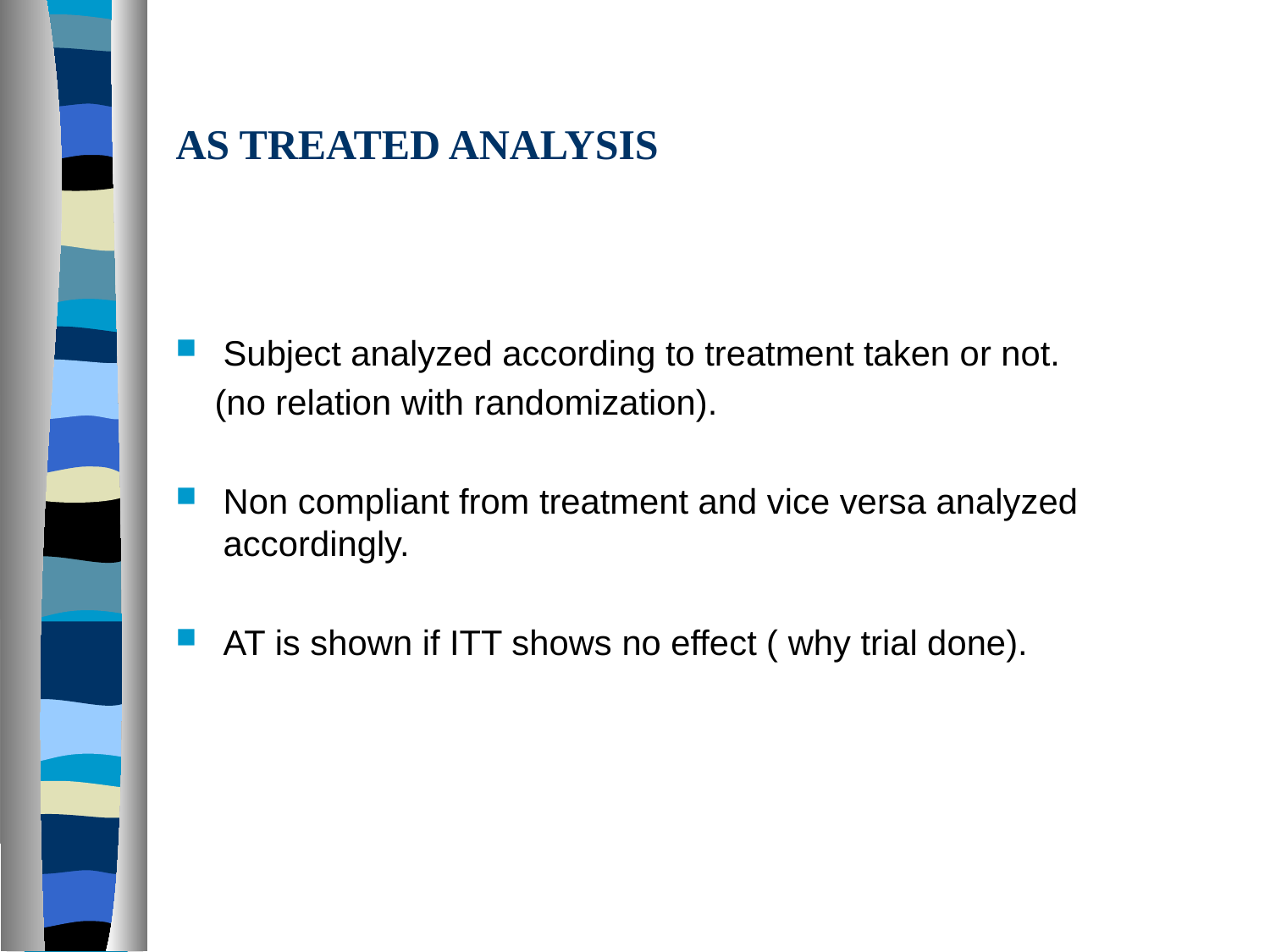

# AS TREATED ANALYSIS

Subject analyzed according to treatment taken or not.
    (no relation with randomization).

Non compliant from treatment and vice versa analyzed accordingly.

AT is shown if ITT shows no effect ( why trial done).